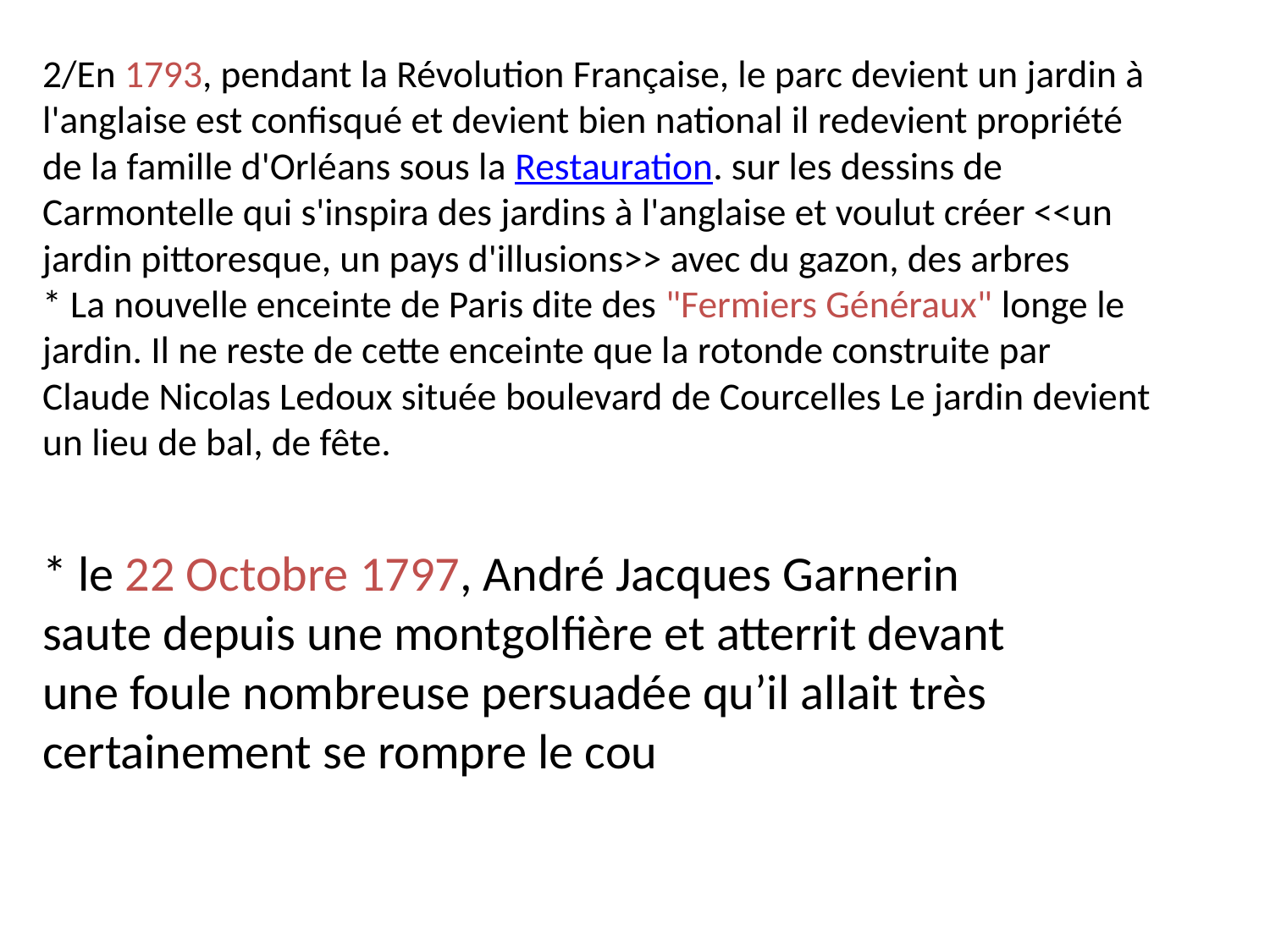

# 2/En 1793, pendant la Révolution Française, le parc devient un jardin à l'anglaise est confisqué et devient bien national il redevient propriété de la famille d'Orléans sous la Restauration. sur les dessins de Carmontelle qui s'inspira des jardins à l'anglaise et voulut créer <<un jardin pittoresque, un pays d'illusions>> avec du gazon, des arbres * La nouvelle enceinte de Paris dite des "Fermiers Généraux" longe le jardin. Il ne reste de cette enceinte que la rotonde construite par Claude Nicolas Ledoux située boulevard de Courcelles Le jardin devient un lieu de bal, de fête.
* le 22 Octobre 1797, André Jacques Garnerin  saute depuis une montgolfière et atterrit devant une foule nombreuse persuadée qu’il allait très certainement se rompre le cou